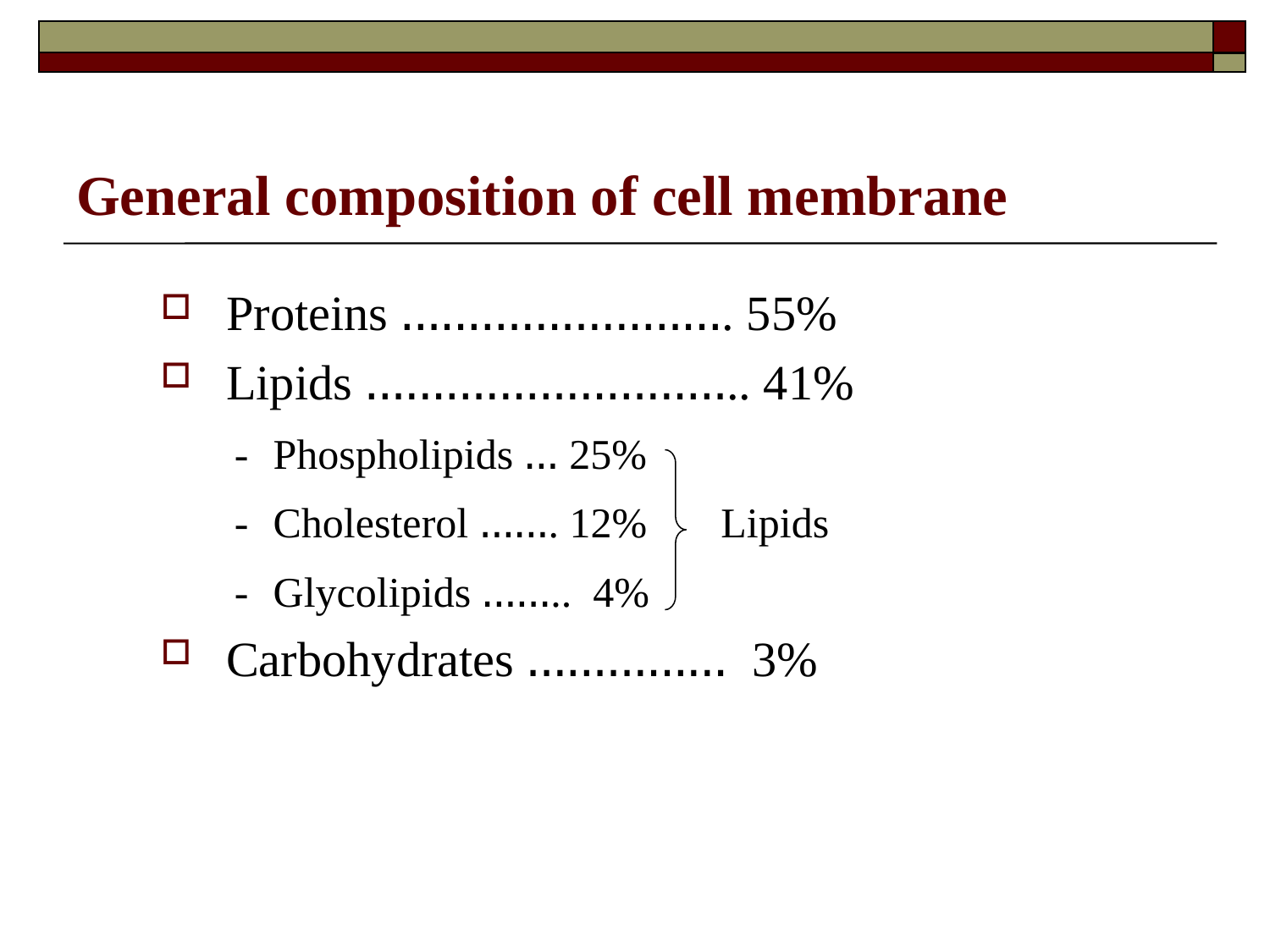

# General composition of cell membrane
Proteins ……………………. 55%
Lipids ……………………….. 41%
      -  Phospholipids … 25%
      -  Cholesterol ……. 12%      Lipids
      -  Glycolipids ……..  4%
Carbohydrates ……………  3%